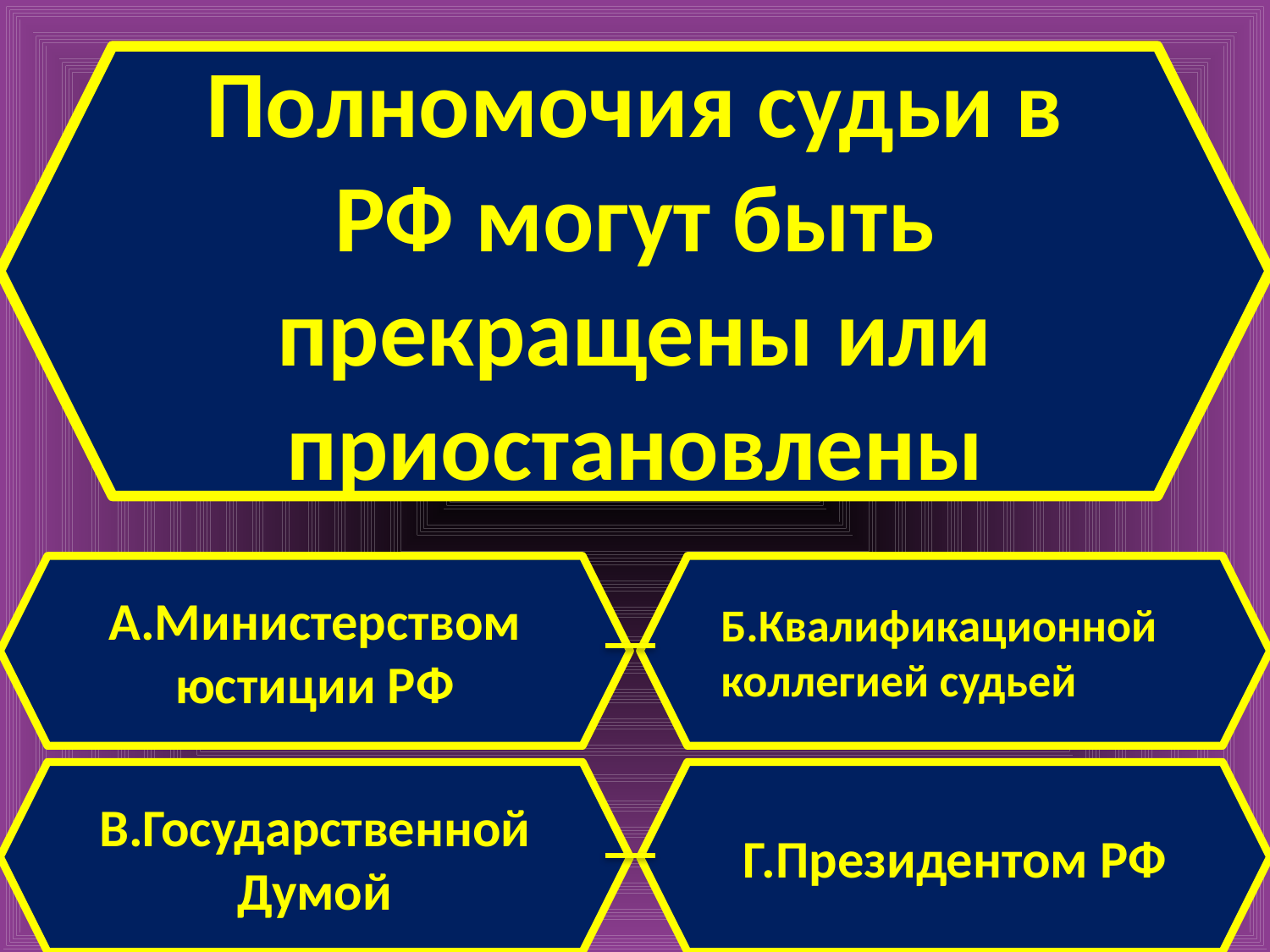

Полномочия судьи в РФ могут быть прекращены или приостановлены
А.Министерством юстиции РФ
Б.Квалификационной коллегией судьей
В.Государственной Думой
Г.Президентом РФ